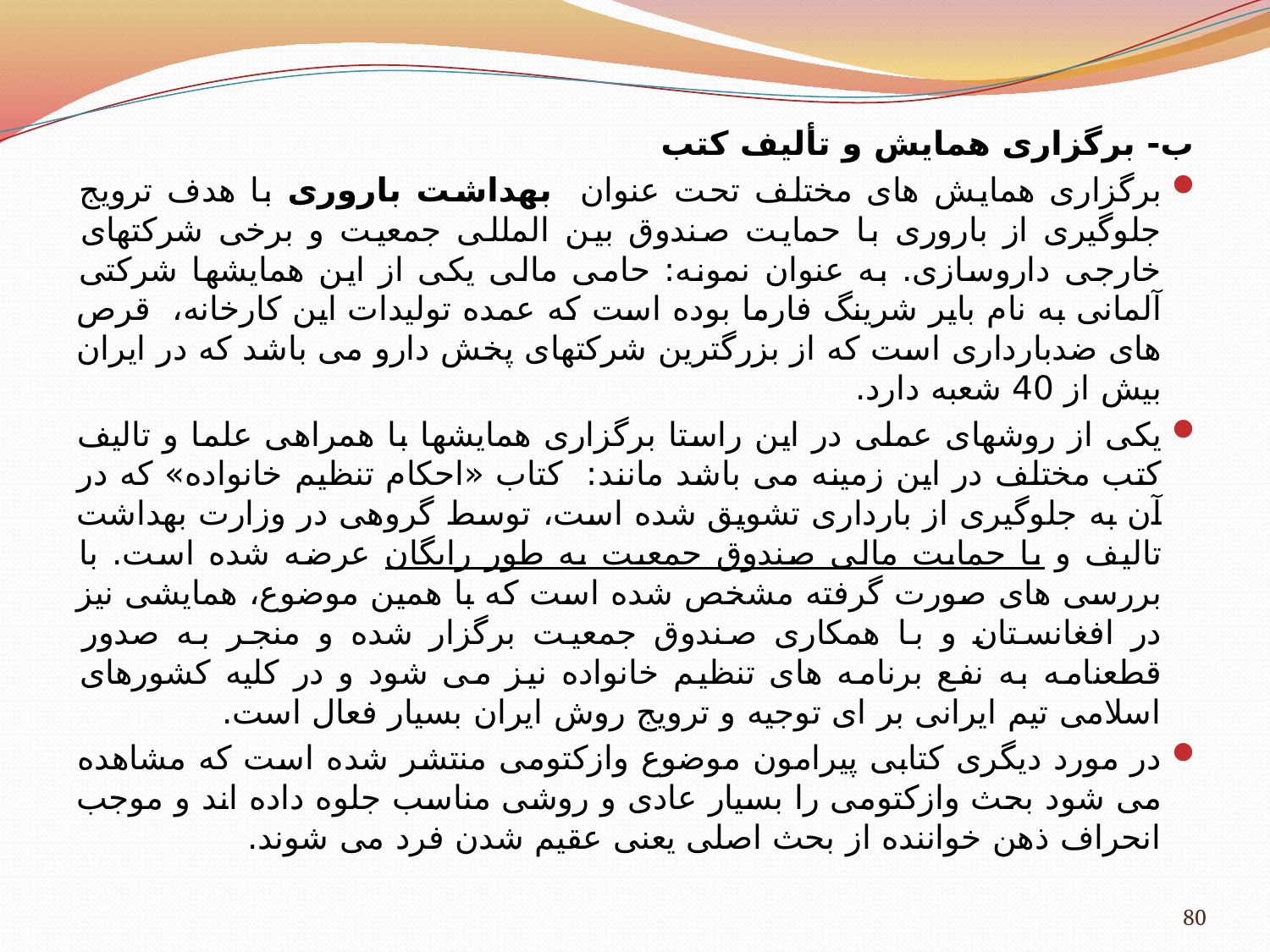

ب- برگزاری همایش و تألیف کتب
برگزاری همایش های مختلف تحت عنوان  بهداشت باروری با هدف ترویج جلوگیری از باروری با حمایت صندوق بین المللی جمعیت و برخی شرکت­های خارجی داروسازی. به عنوان نمونه: حامی مالی یکی از این همایشها شرکتی آلمانی به نام بایر شرینگ فارما بوده است که عمده تولیدات این کارخانه،  قرص های ضدبارداری است که از بزرگترین شرکتهای پخش دارو می باشد که در ایران بیش از 40 شعبه دارد.
یکی از روشهای عملی در این راستا برگزاری همایشها با همراهی علما و تالیف کتب مختلف در این زمینه می باشد مانند:  کتاب «احکام تنظیم خانواده» که در آن به جلوگیری از بارداری تشویق شده است، توسط گروهی در وزارت بهداشت تالیف و با حمایت مالی صندوق جمعیت به طور رایگان عرضه شده است. با بررسی های صورت گرفته مشخص شده است که با همین موضوع، همایشی نیز در افغانستان و با همکاری صندوق جمعیت برگزار شده و منجر به صدور قطعنامه به نفع برنامه های تنظیم خانواده نیز می شود و در کلیه کشورهای اسلامی تیم ایرانی بر ای توجیه و ترویج روش ایران بسیار فعال است.
در مورد دیگری کتابی پیرامون موضوع وازکتومی منتشر شده است که مشاهده می شود بحث وازکتومی را بسیار عادی و روشی مناسب جلوه داده اند و موجب انحراف ذهن خواننده از بحث اصلی یعنی عقیم شدن فرد می شوند.

80